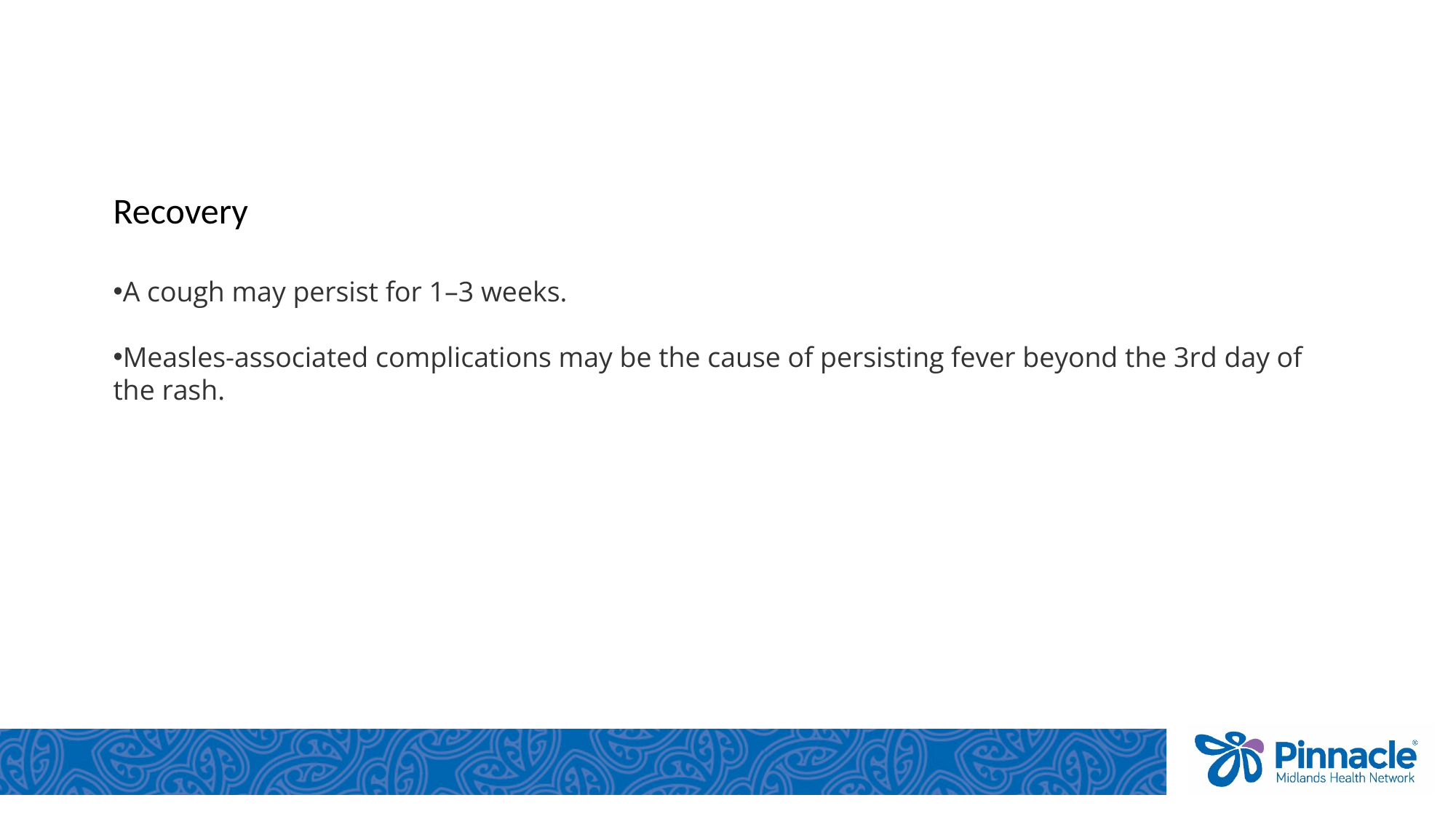

Recovery

A cough may persist for 1–3 weeks.

Measles-associated complications may be the cause of persisting fever beyond the 3rd day of the rash.